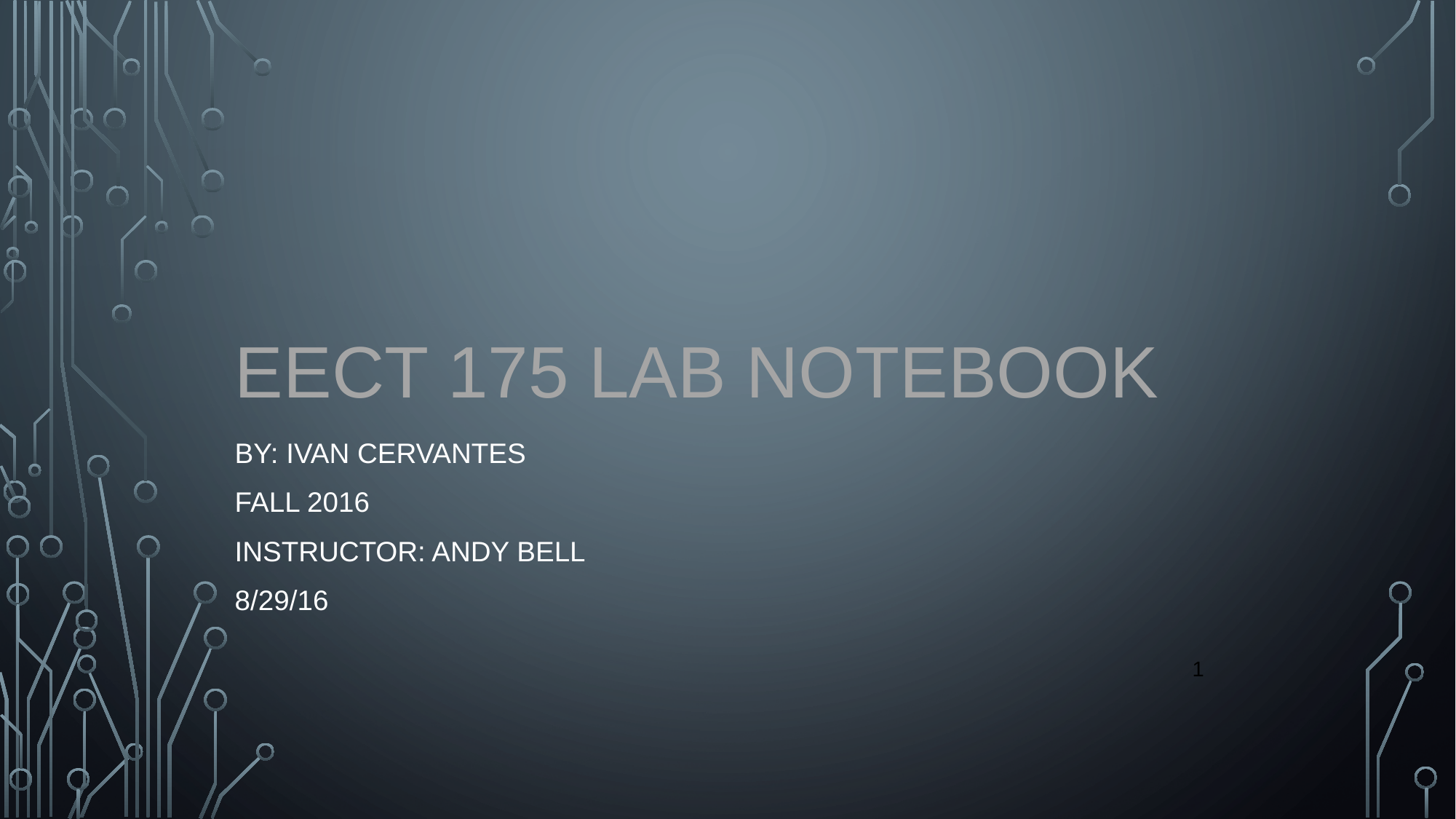

# EECT 175 LAB NOTEBOOK
BY: IVAN CERVANTES
FALL 2016
INSTRUCTOR: ANDY BELL
8/29/16
1